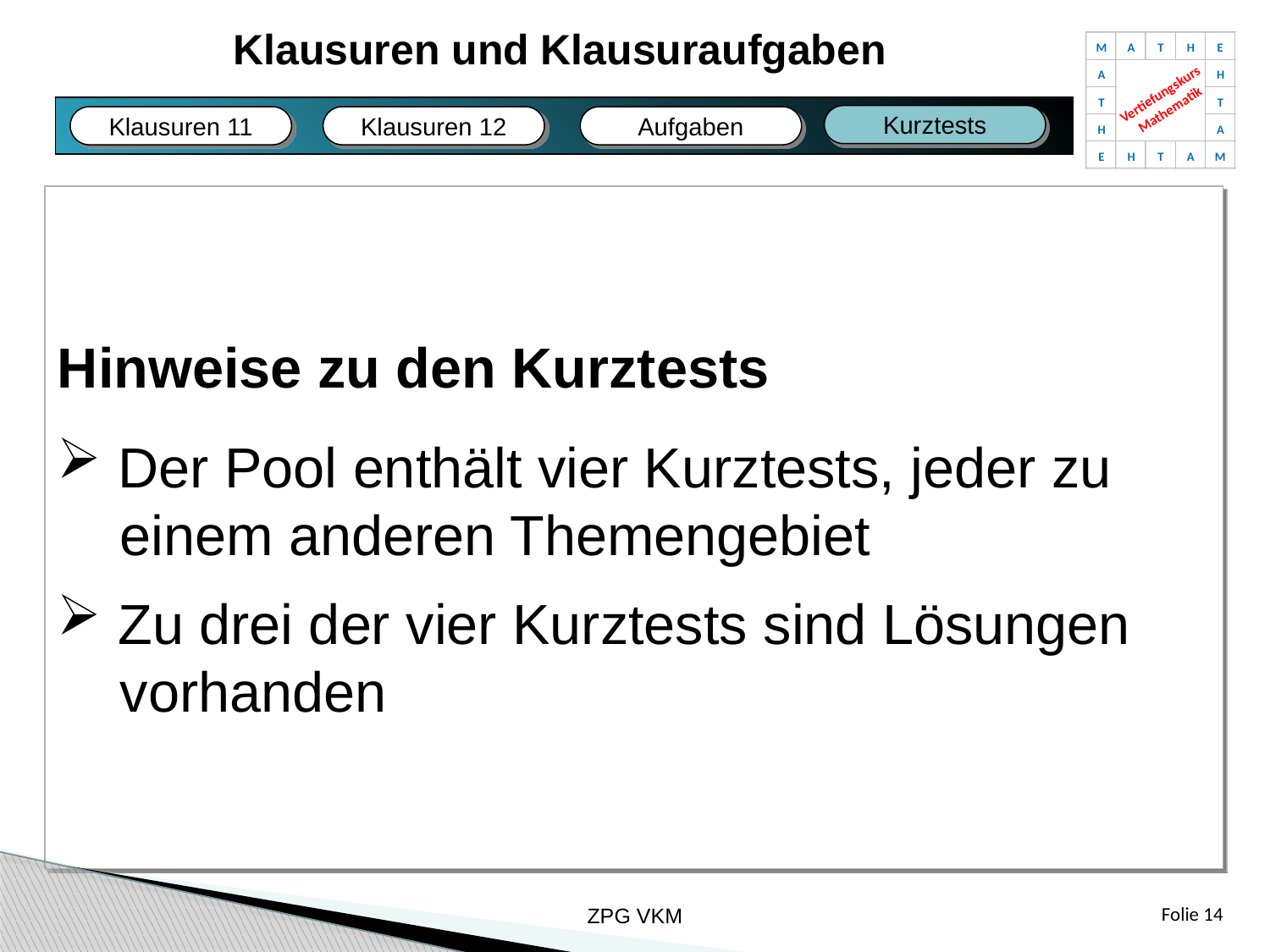

Klausuren und Klausuraufgaben

M
A
T
H
E

A
H
Vertiefungskurs
Mathematik

T
T

H
A

E
H
T
A
M

Kurztests
Klausuren 12
Klausuren 11
Aufgaben
Fazit
Bildungsplan
Fachliches
Unterricht
Hinweise zu den Kurztests
 Der Pool enthält vier Kurztests, jeder zu
    einem anderen Themengebiet
 Zu drei der vier Kurztests sind Lösungen
    vorhanden

ZPG VKM
Folie 14